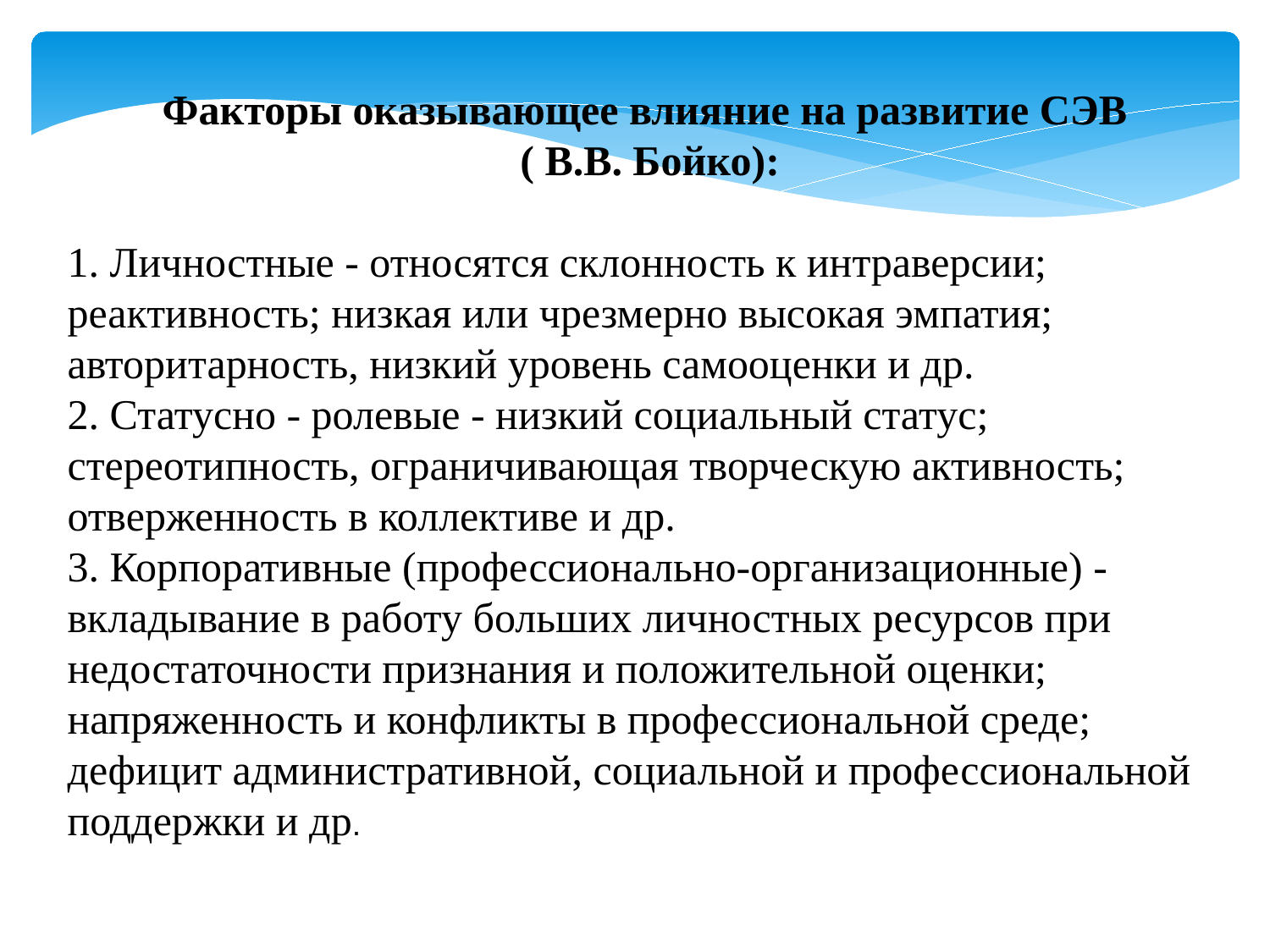

Факторы оказывающее влияние на развитие СЭВ
( В.В. Бойко):

1. Личностные - относятся склонность к интраверсии; реактивность; низкая или чрезмерно высокая эмпатия; авторитарность, низкий уровень самооценки и др.
2. Статусно - ролевые - низкий социальный статус; стереотипность, ограничивающая творческую активность; отверженность в коллективе и др.
3. Корпоративные (профессионально-организационные) - вкладывание в работу больших личностных ресурсов при недостаточности признания и положительной оценки;
напряженность и конфликты в профессиональной среде; дефицит административной, социальной и профессиональной поддержки и др.